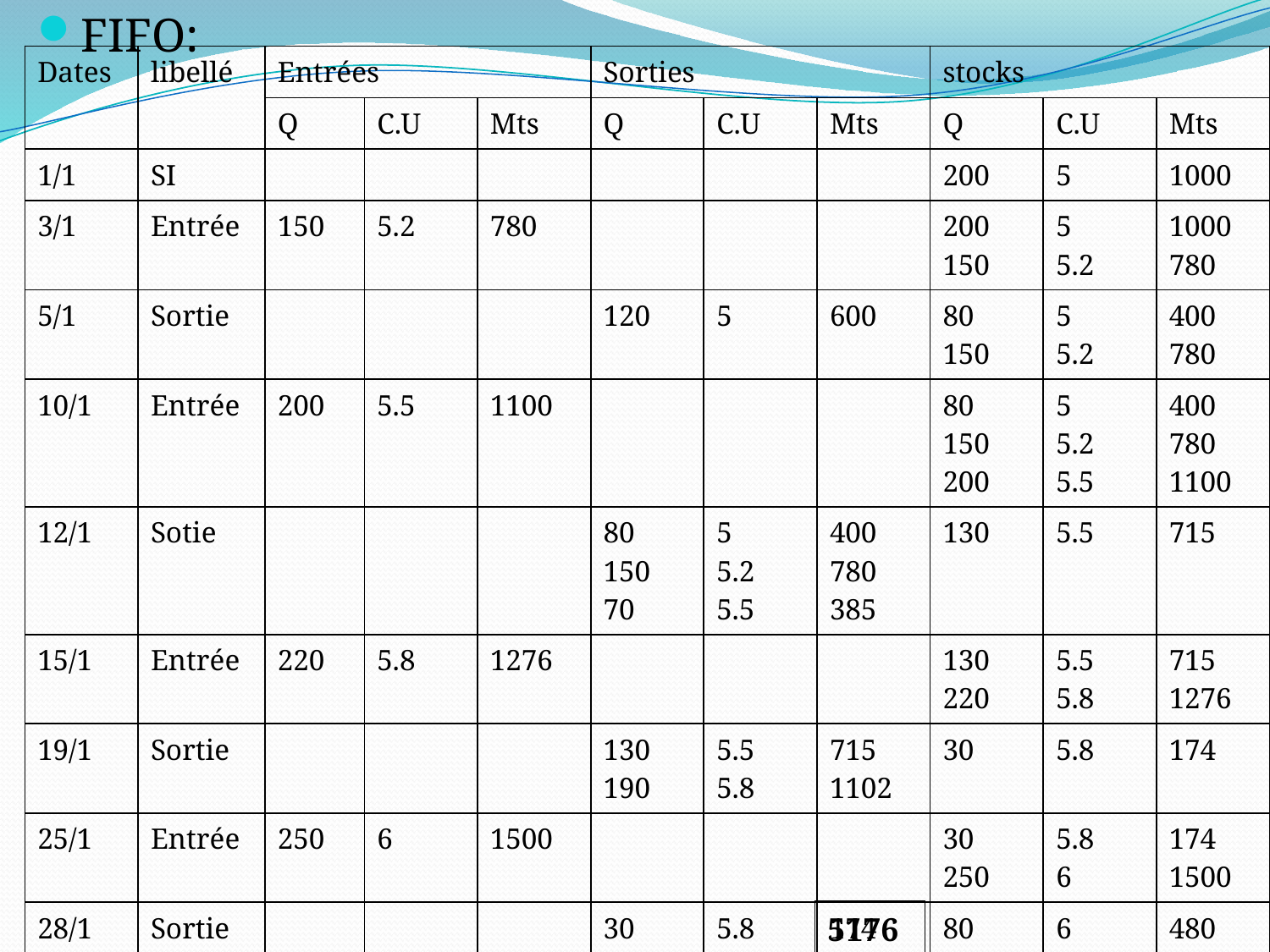

FIFO:

| Dates | libellé | Entrées |  |  | Sorties |  |  | stocks |  |  |
| --- | --- | --- | --- | --- | --- | --- | --- | --- | --- | --- |
|  |  | Q | C.U | Mts | Q | C.U | Mts | Q | C.U | Mts |
| 1/1 | SI |  |  |  |  |  |  | 200 | 5 | 1000 |
| 3/1 | Entrée | 150 | 5.2 | 780 |  |  |  | 200 150 | 5 5.2 | 1000 780 |
| 5/1 | Sortie |  |  |  | 120 | 5 | 600 | 80 150 | 5 5.2 | 400 780 |
| 10/1 | Entrée | 200 | 5.5 | 1100 |  |  |  | 80 150 200 | 5 5.2 5.5 | 400 780 1100 |
| 12/1 | Sotie |  |  |  | 80 150 70 | 5 5.2 5.5 | 400 780 385 | 130 | 5.5 | 715 |
| 15/1 | Entrée | 220 | 5.8 | 1276 |  |  |  | 130 220 | 5.5 5.8 | 715 1276 |
| 19/1 | Sortie |  |  |  | 130 190 | 5.5 5.8 | 715 1102 | 30 | 5.8 | 174 |
| 25/1 | Entrée | 250 | 6 | 1500 |  |  |  | 30 250 | 5.8 6 | 174 1500 |
| 28/1 | Sortie |  |  |  | 30 170 | 5.8 6 | 174 1020 | 80 | 6 | 480 |
| 5176 |
| --- |